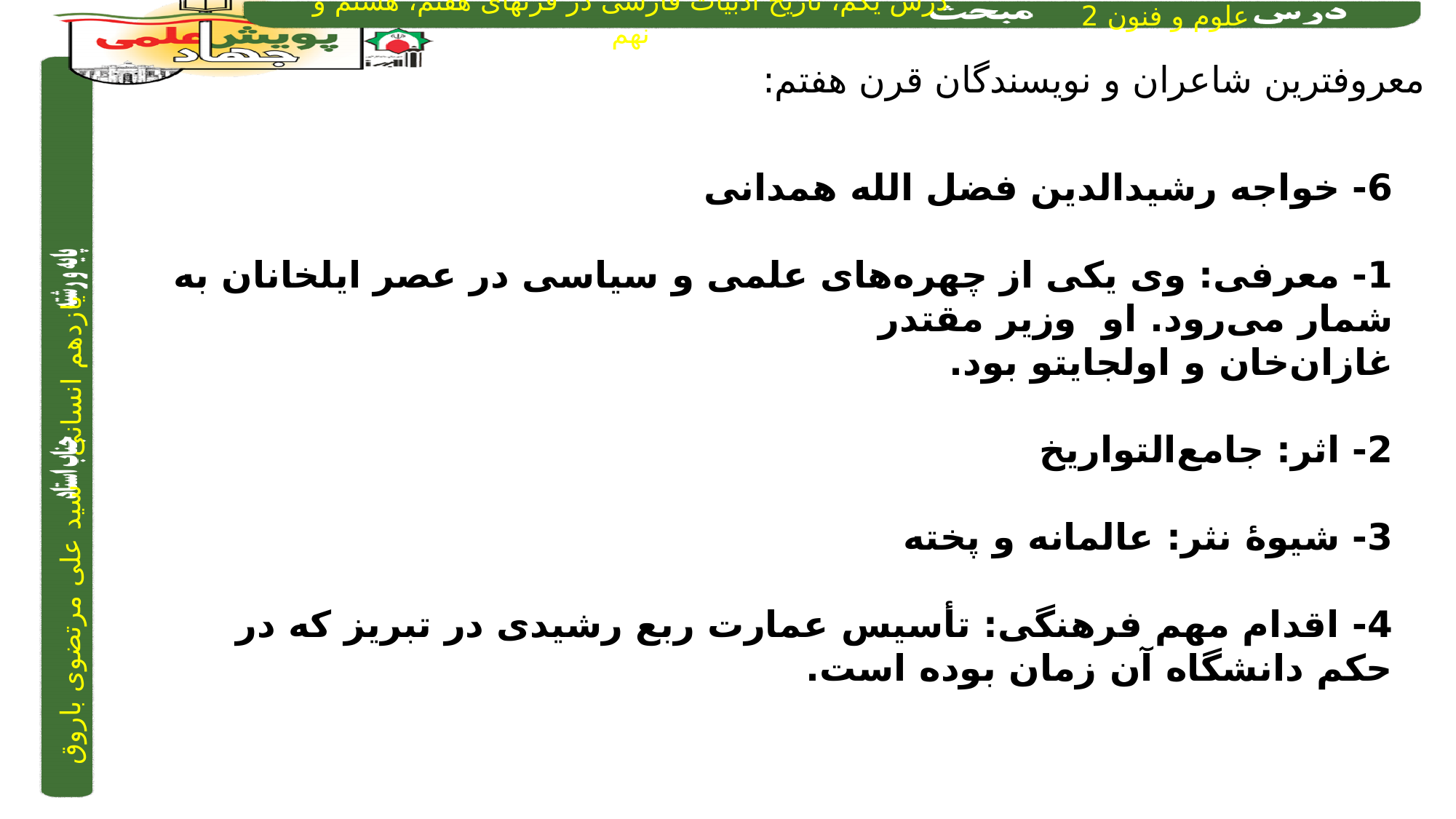

معروفترین شاعران و نویسندگان قرن هفتم:
6- خواجه رشیدالدین فضل الله همدانی

1- معرفی: وی یکی از چهره‌های علمی و سیاسی در عصر ایلخانان به شمار می‌رود. او  وزیر مقتدر
غازان‌خان و اولجایتو بود.

2- اثر: جامع‌التواریخ

3- شیوۀ نثر: عالمانه و پخته

4- اقدام مهم فرهنگی: تأسیس عمارت ربع رشیدی در تبریز که در حکم دانشگاه آن زمان بوده است.